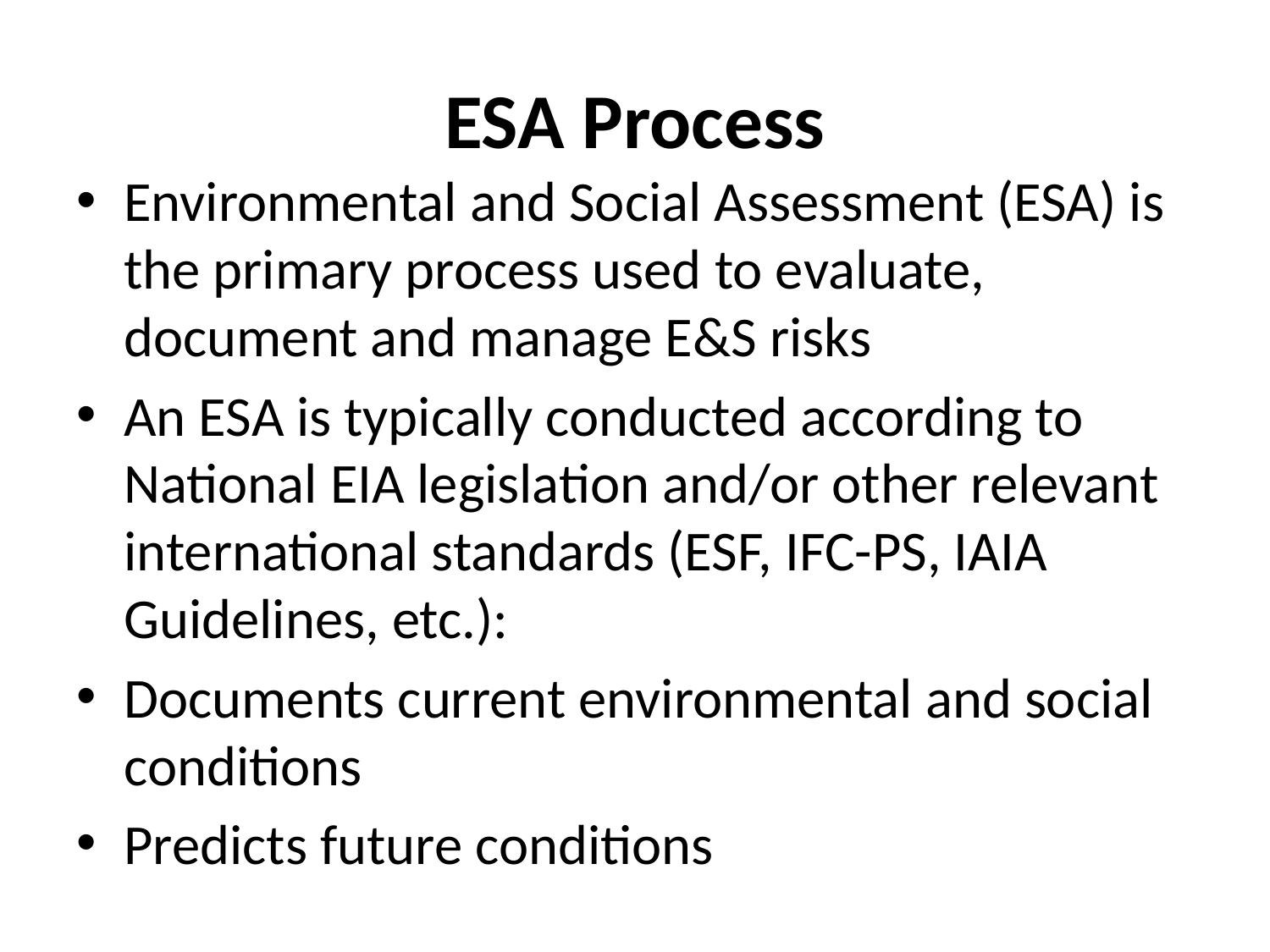

# ESA Process
Environmental and Social Assessment (ESA) is the primary process used to evaluate, document and manage E&S risks
An ESA is typically conducted according to National EIA legislation and/or other relevant international standards (ESF, IFC-PS, IAIA Guidelines, etc.):
Documents current environmental and social conditions
Predicts future conditions